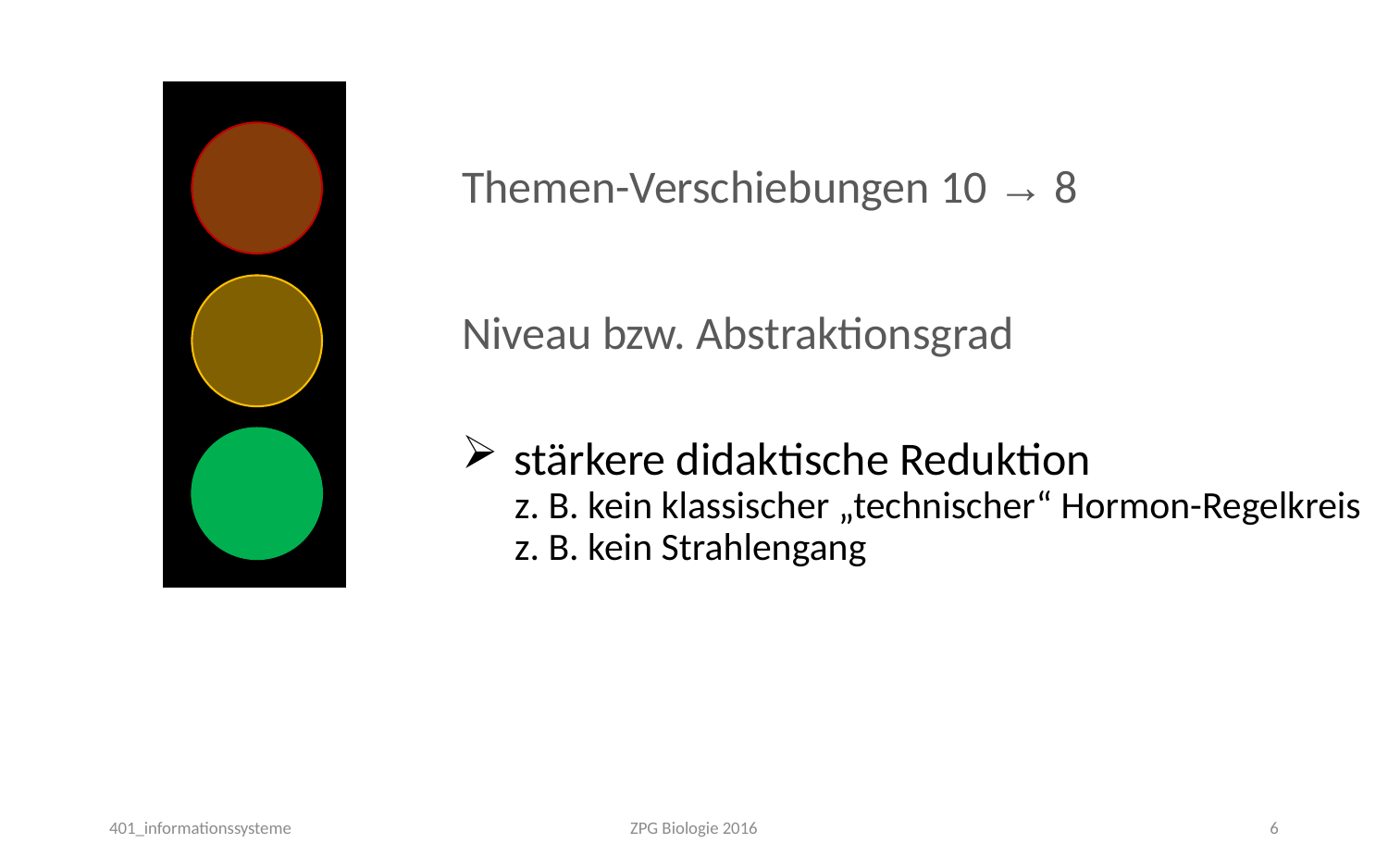

# Themen-Verschiebungen 10 → 8
Niveau bzw. Abstraktionsgrad
stärkere didaktische Reduktion
	z. B. kein klassischer „technischer“ Hormon-Regelkreis
	z. B. kein Strahlengang
401_informationssysteme
ZPG Biologie 2016
6